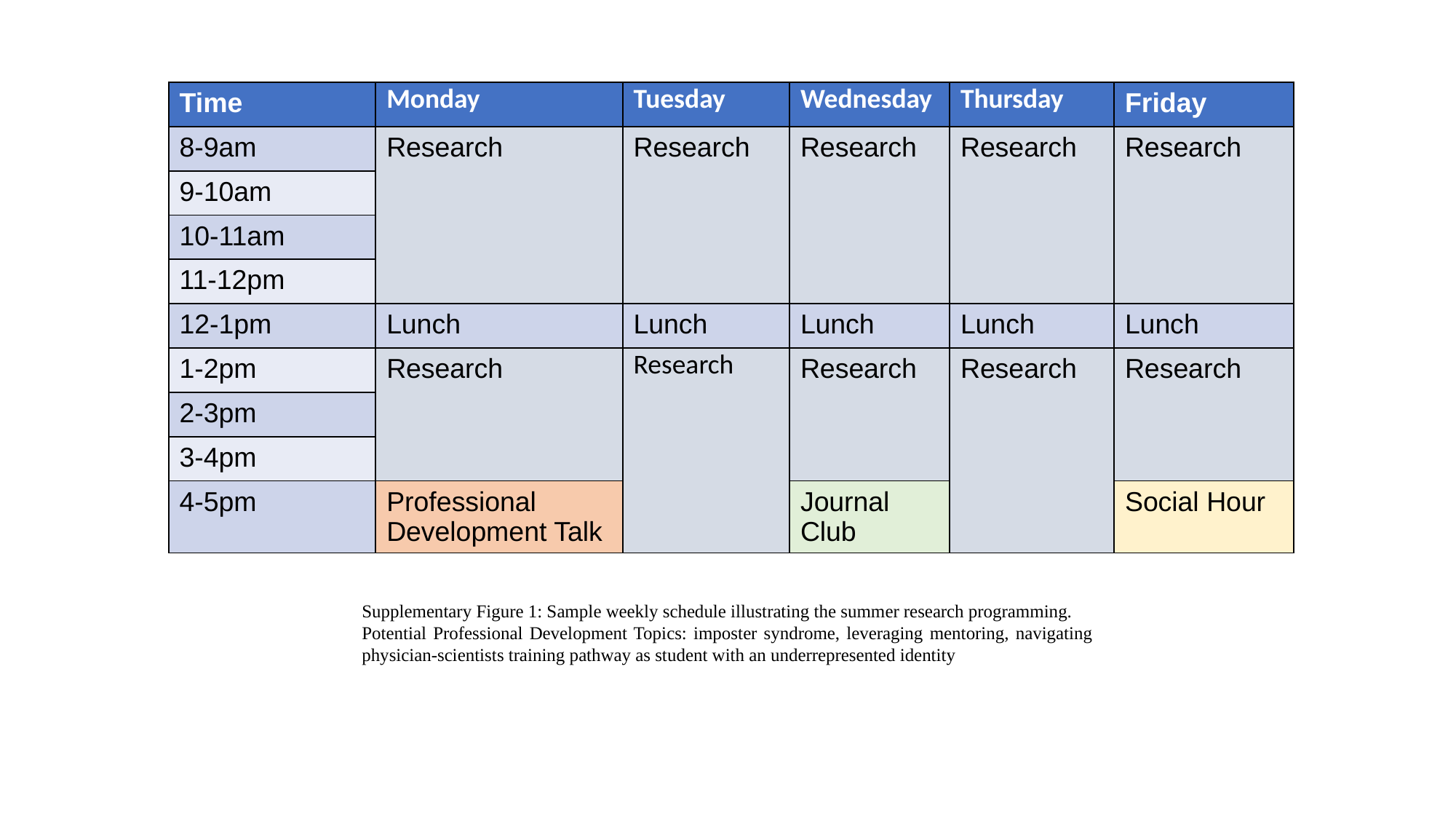

| Time | Monday | Tuesday | Wednesday | Thursday | Friday |
| --- | --- | --- | --- | --- | --- |
| 8-9am | Research | Research | Research | Research | Research |
| 9-10am |  |  |  |  |  |
| 10-11am |  |  |  |  |  |
| 11-12pm |  |  |  |  |  |
| 12-1pm | Lunch | Lunch | Lunch | Lunch | Lunch |
| 1-2pm | Research | Research | Research | Research | Research |
| 2-3pm |  |  |  |  |  |
| 3-4pm |  |  |  |  |  |
| 4-5pm | Professional Development Talk |  | Journal Club |  | Social Hour |
Supplementary Figure 1: Sample weekly schedule illustrating the summer research programming.
Potential Professional Development Topics: imposter syndrome, leveraging mentoring, navigating physician-scientists training pathway as student with an underrepresented identity